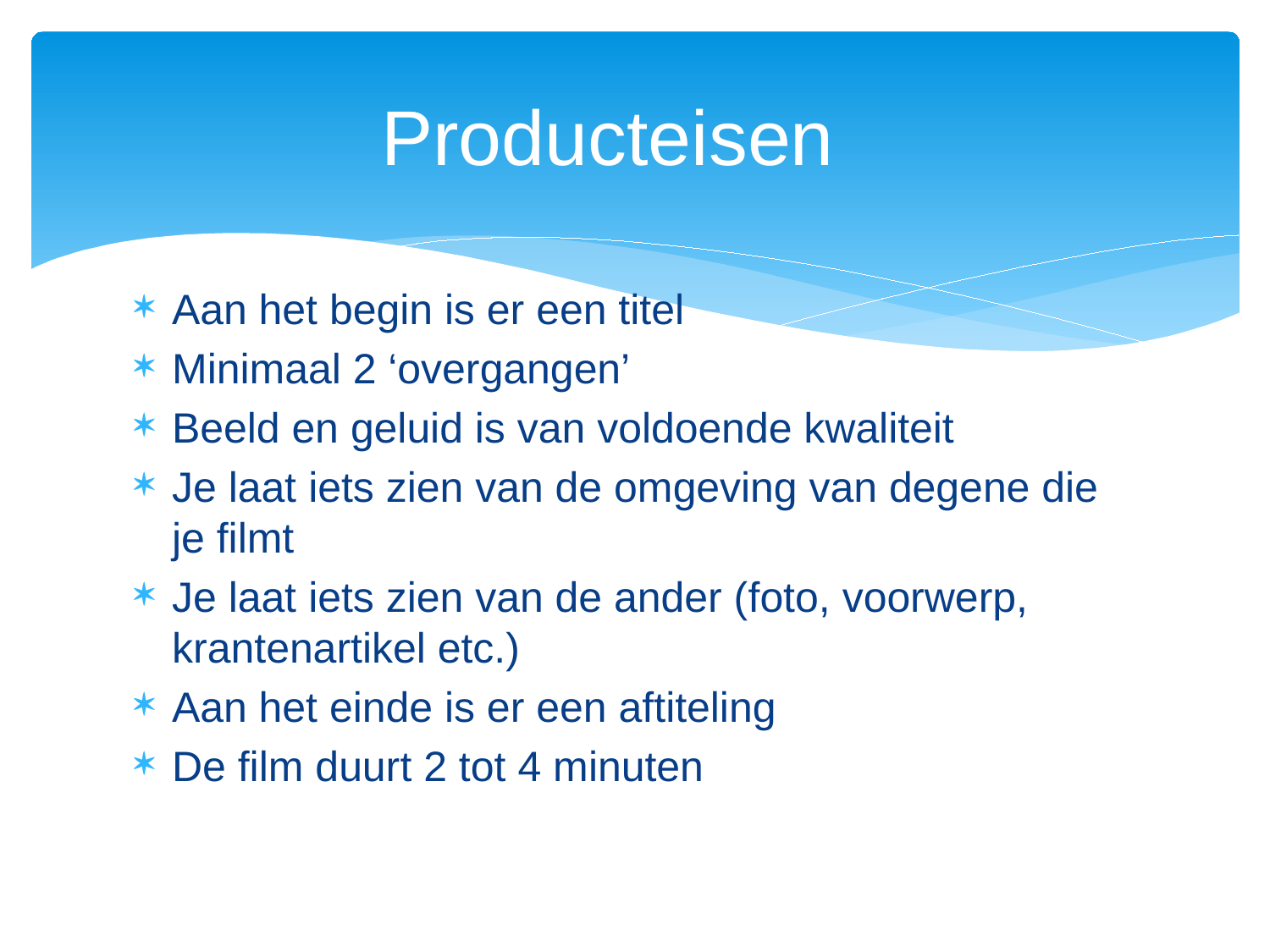

# Producteisen
Aan het begin is er een titel
Minimaal 2 ‘overgangen’
Beeld en geluid is van voldoende kwaliteit
Je laat iets zien van de omgeving van degene die je filmt
Je laat iets zien van de ander (foto, voorwerp, krantenartikel etc.)
Aan het einde is er een aftiteling
De film duurt 2 tot 4 minuten